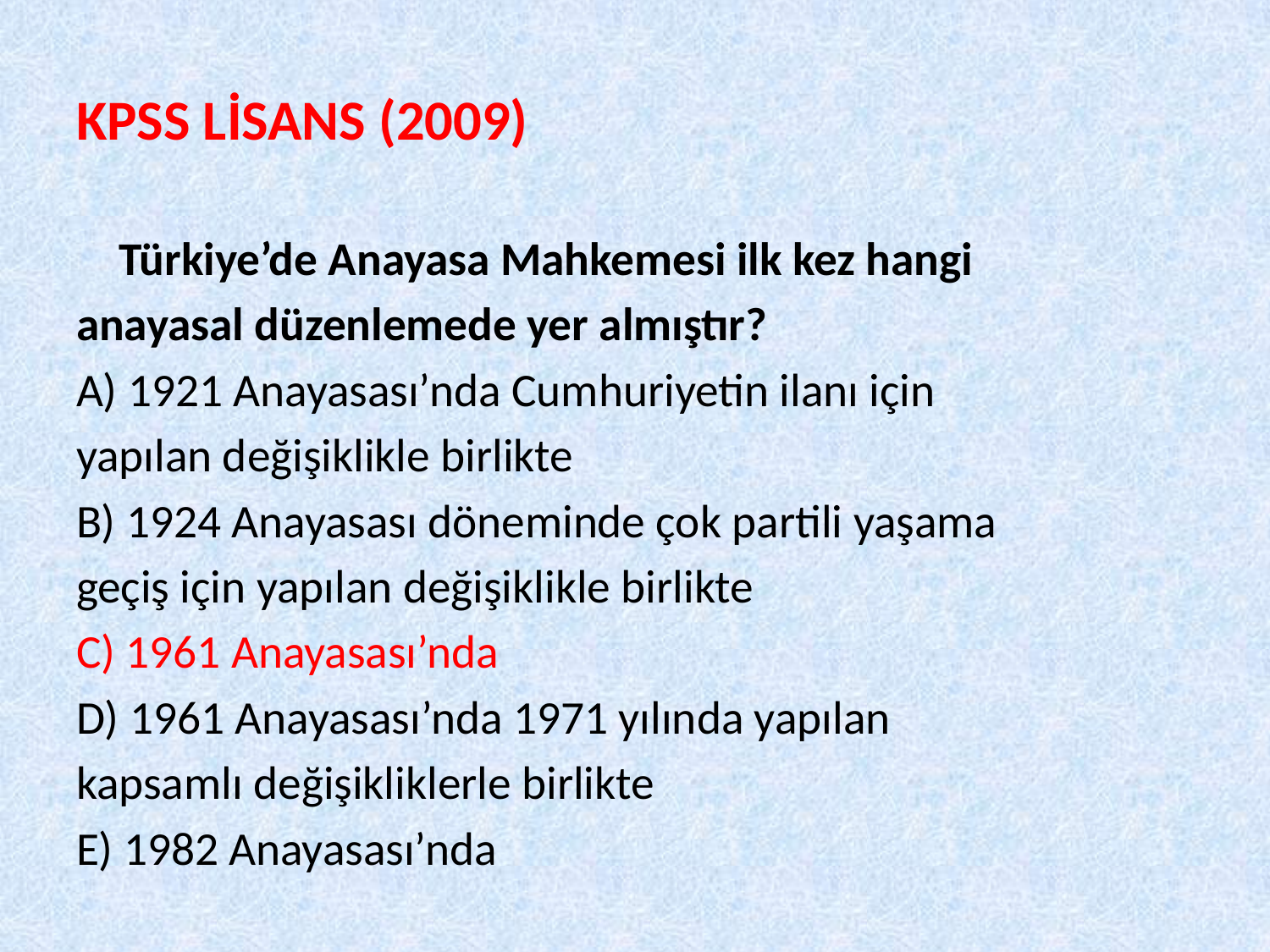

# KPSS LİSANS (2009)
	Türkiye’de Anayasa Mahkemesi ilk kez hangi
anayasal düzenlemede yer almıştır?
A) 1921 Anayasası’nda Cumhuriyetin ilanı için
yapılan değişiklikle birlikte
B) 1924 Anayasası döneminde çok partili yaşama
geçiş için yapılan değişiklikle birlikte
C) 1961 Anayasası’nda
D) 1961 Anayasası’nda 1971 yılında yapılan
kapsamlı değişikliklerle birlikte
E) 1982 Anayasası’nda